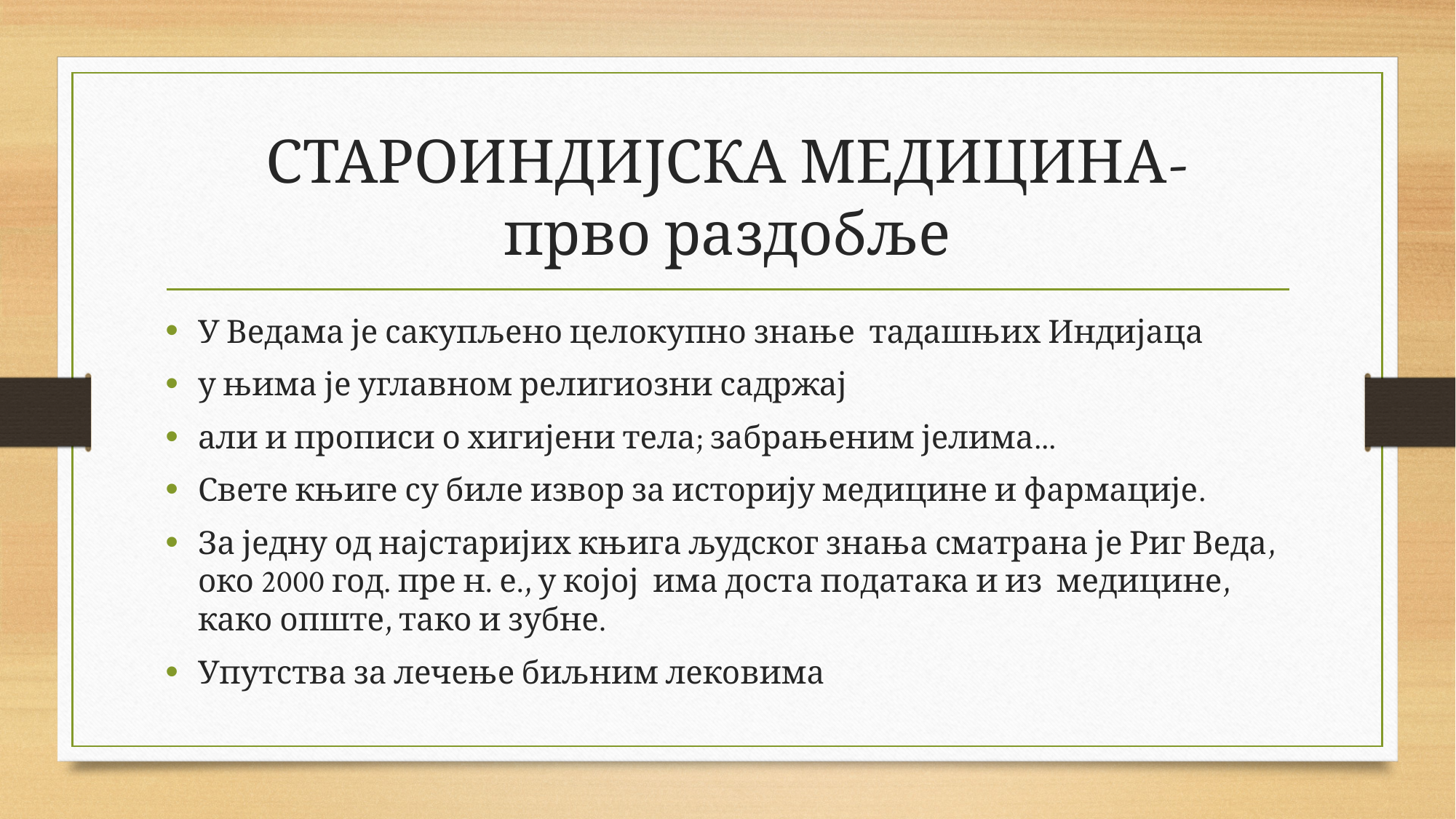

# СТАРОИНДИЈСКА МЕДИЦИНА- прво раздобље
У Ведама је сакупљено целокупно знање  тадашњих Индијаца
у њима је углавном религиозни садржај
али и прописи о хигијени тела; забрањеним јелима...
Свете књиге су биле извор за историју медицине и фармације.
За једну од најстаријих књига људског знања сматрана је Риг Веда, око 2000 год. пре н. е., у којој  има доста података и из  медицине, како опште, тако и зубне.
Упутства за лечење биљним лековима